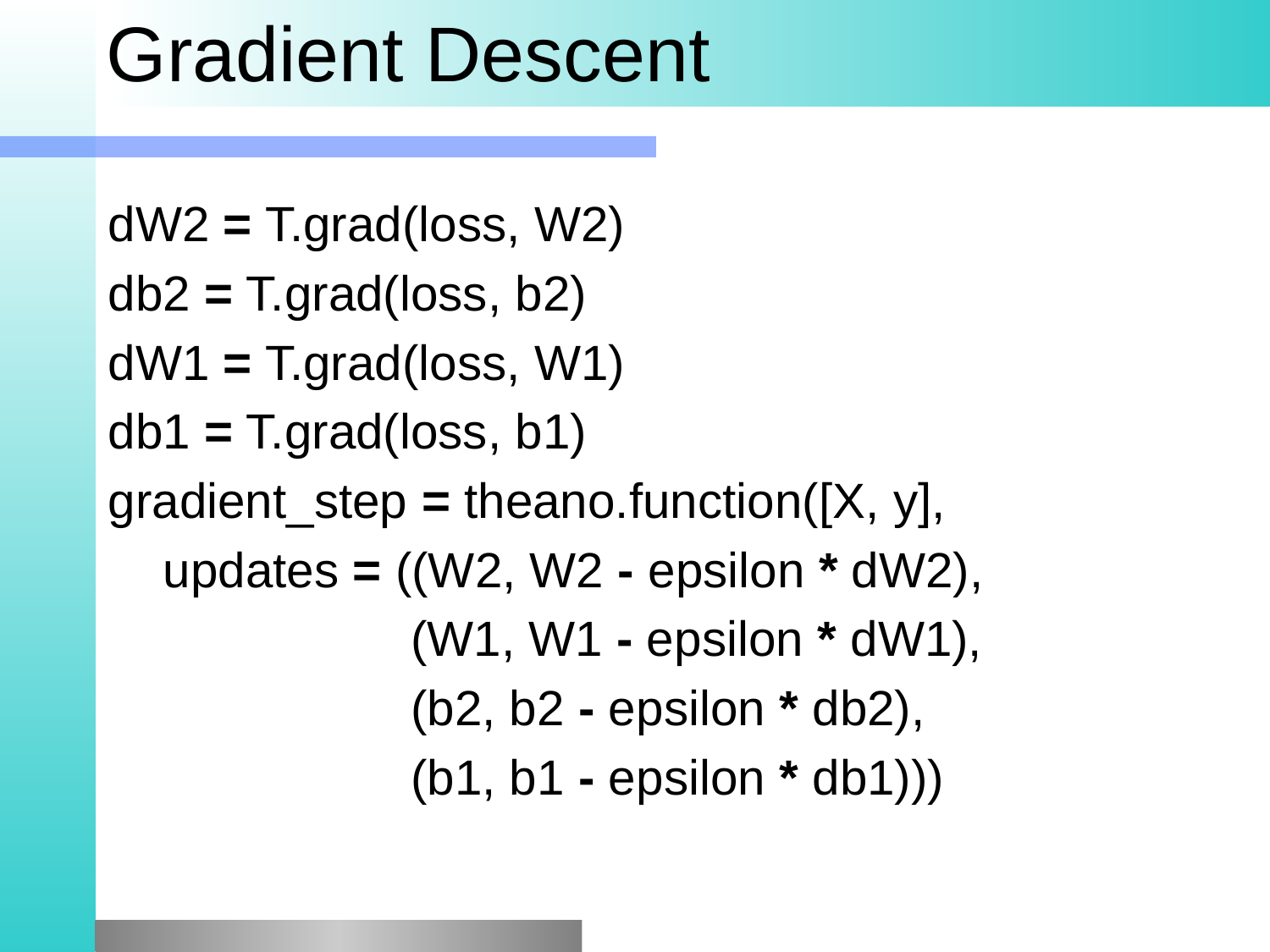

# Gradient Descent
dW2 = T.grad(loss, W2)
db2 = T.grad(loss, b2)
dW1 = T.grad(loss, W1)
db1 = T.grad(loss, b1)
gradient_step = theano.function([X, y],
    updates = ((W2, W2 - epsilon * dW2),
                      (W1, W1 - epsilon * dW1),
                      (b2, b2 - epsilon * db2),
                      (b1, b1 - epsilon * db1)))